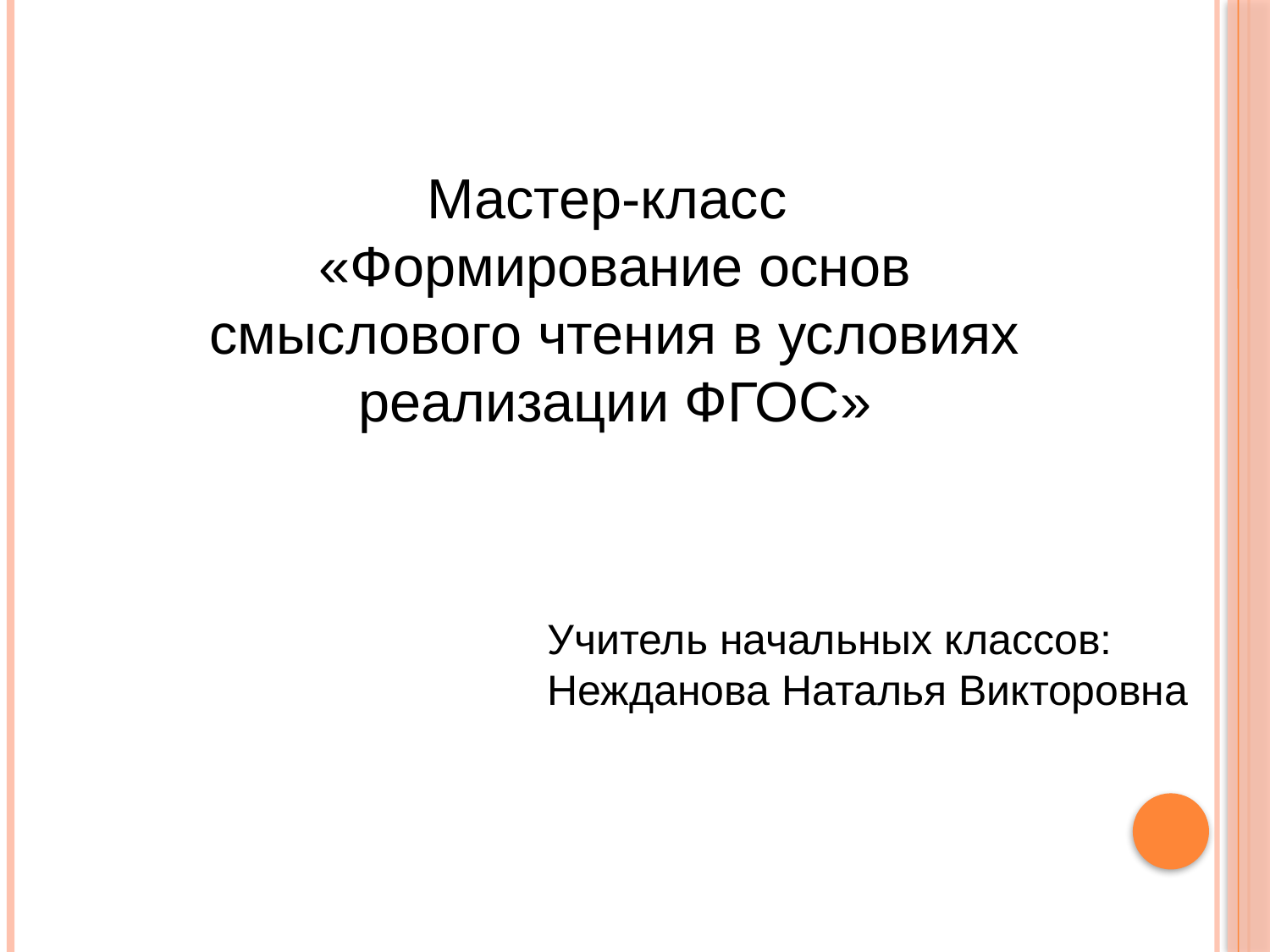

Мастер-класс
«Формирование основ смыслового чтения в условиях реализации ФГОС»
Учитель начальных классов:
Нежданова Наталья Викторовна